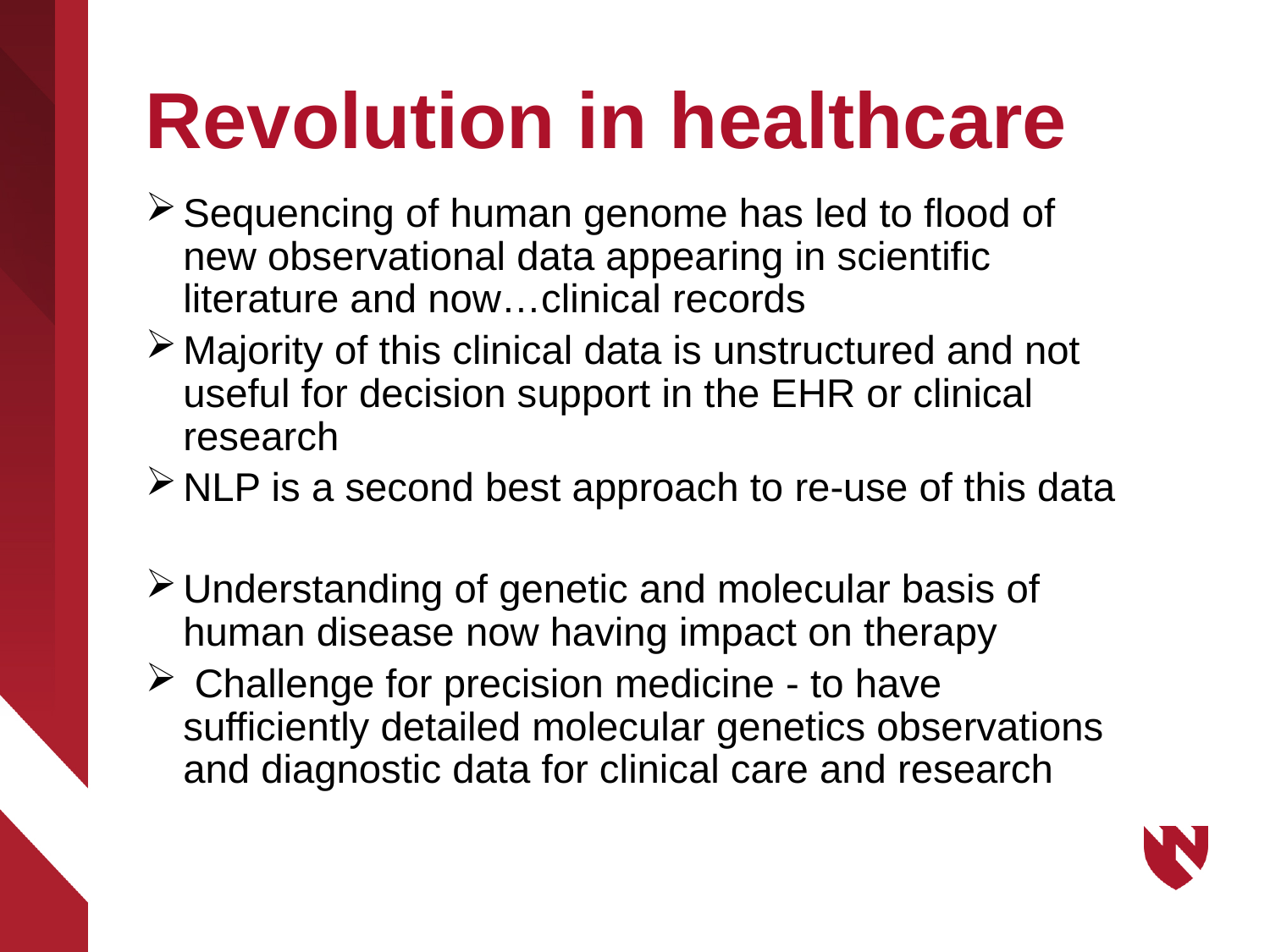

# Revolution in healthcare
Sequencing of human genome has led to flood of new observational data appearing in scientific literature and now…clinical records
Majority of this clinical data is unstructured and not useful for decision support in the EHR or clinical research
NLP is a second best approach to re-use of this data

Understanding of genetic and molecular basis of human disease now having impact on therapy
 Challenge for precision medicine - to have sufficiently detailed molecular genetics observations and diagnostic data for clinical care and research